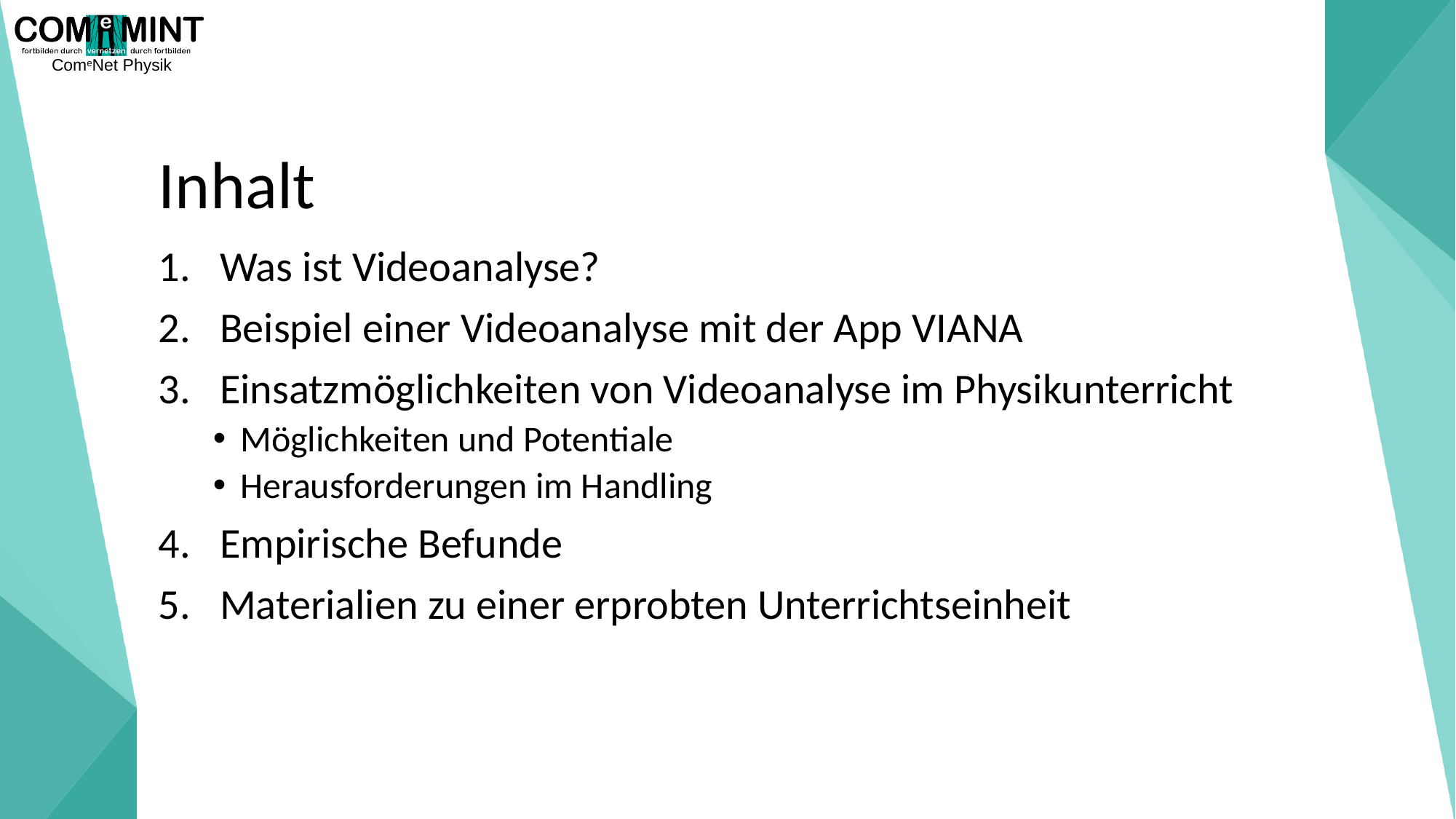

# Inhalt
Was ist Videoanalyse?
Beispiel einer Videoanalyse mit der App VIANA
Einsatzmöglichkeiten von Videoanalyse im Physikunterricht
Möglichkeiten und Potentiale
Herausforderungen im Handling
Empirische Befunde
Materialien zu einer erprobten Unterrichtseinheit